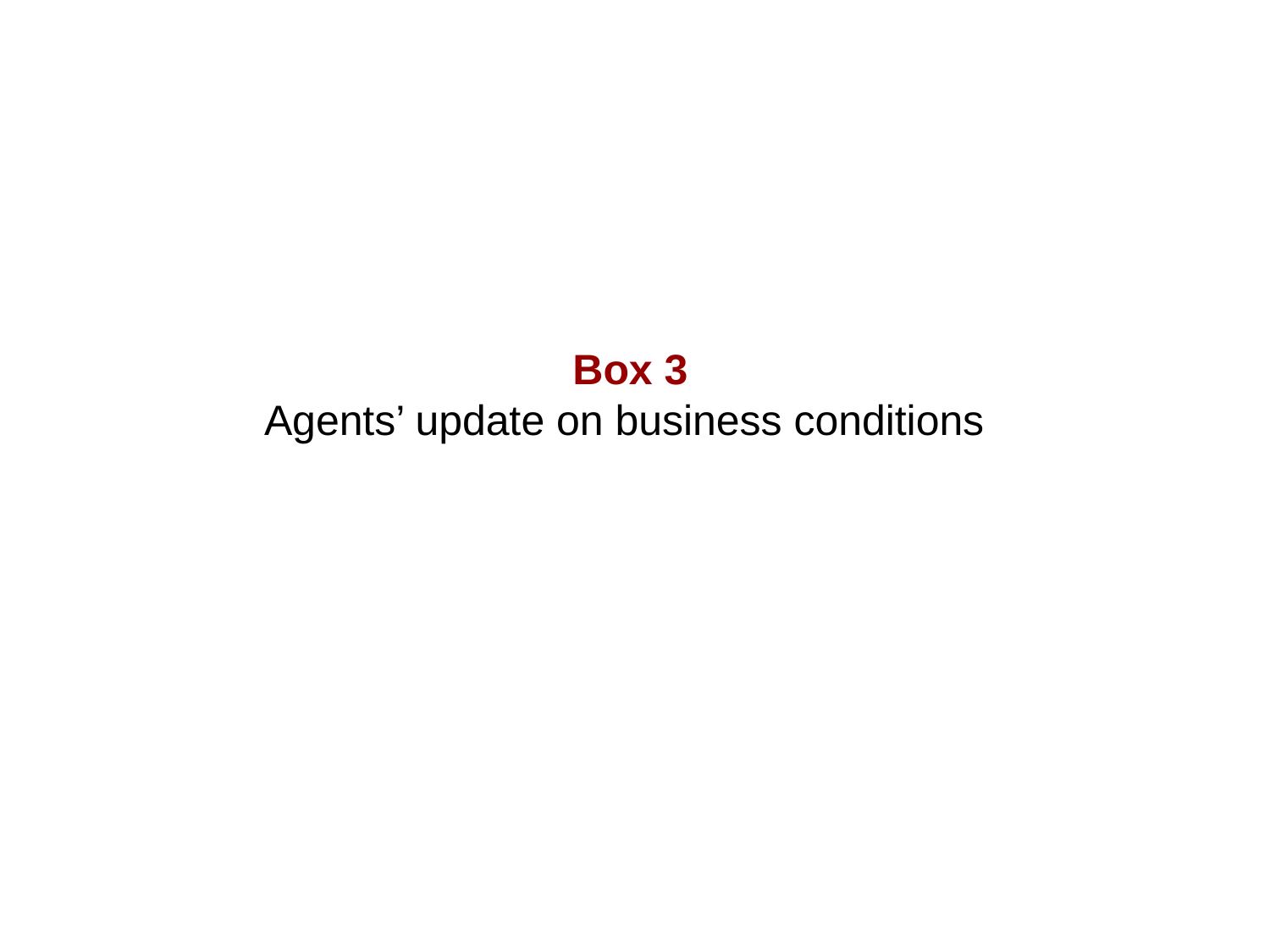

Box 3
Agents’ update on business conditions